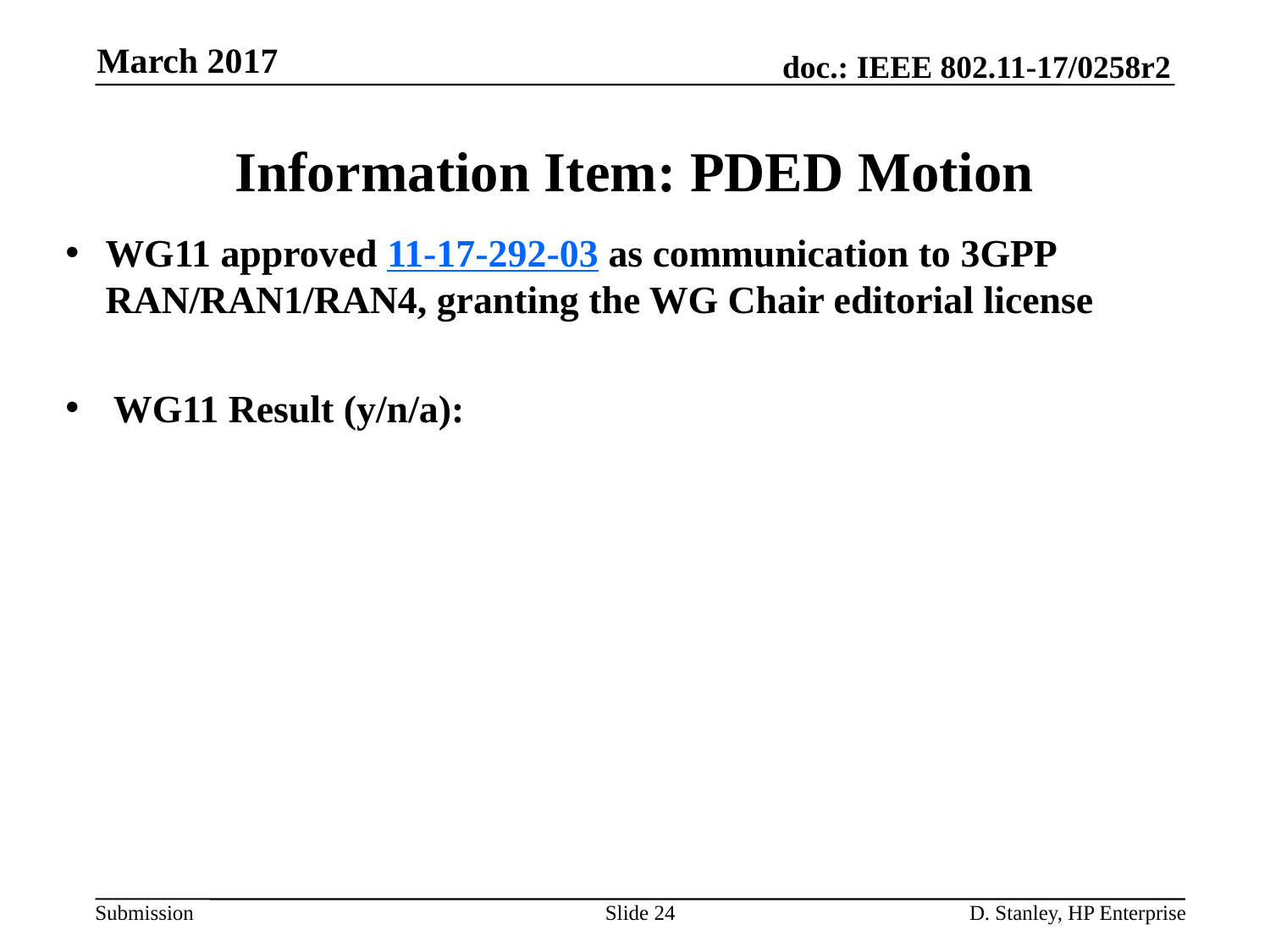

March 2017
# Information Item: PDED Motion
WG11 approved 11-17-292-03 as communication to 3GPP RAN/RAN1/RAN4, granting the WG Chair editorial license

WG11 Result (y/n/a):

Slide 24
D. Stanley, HP Enterprise